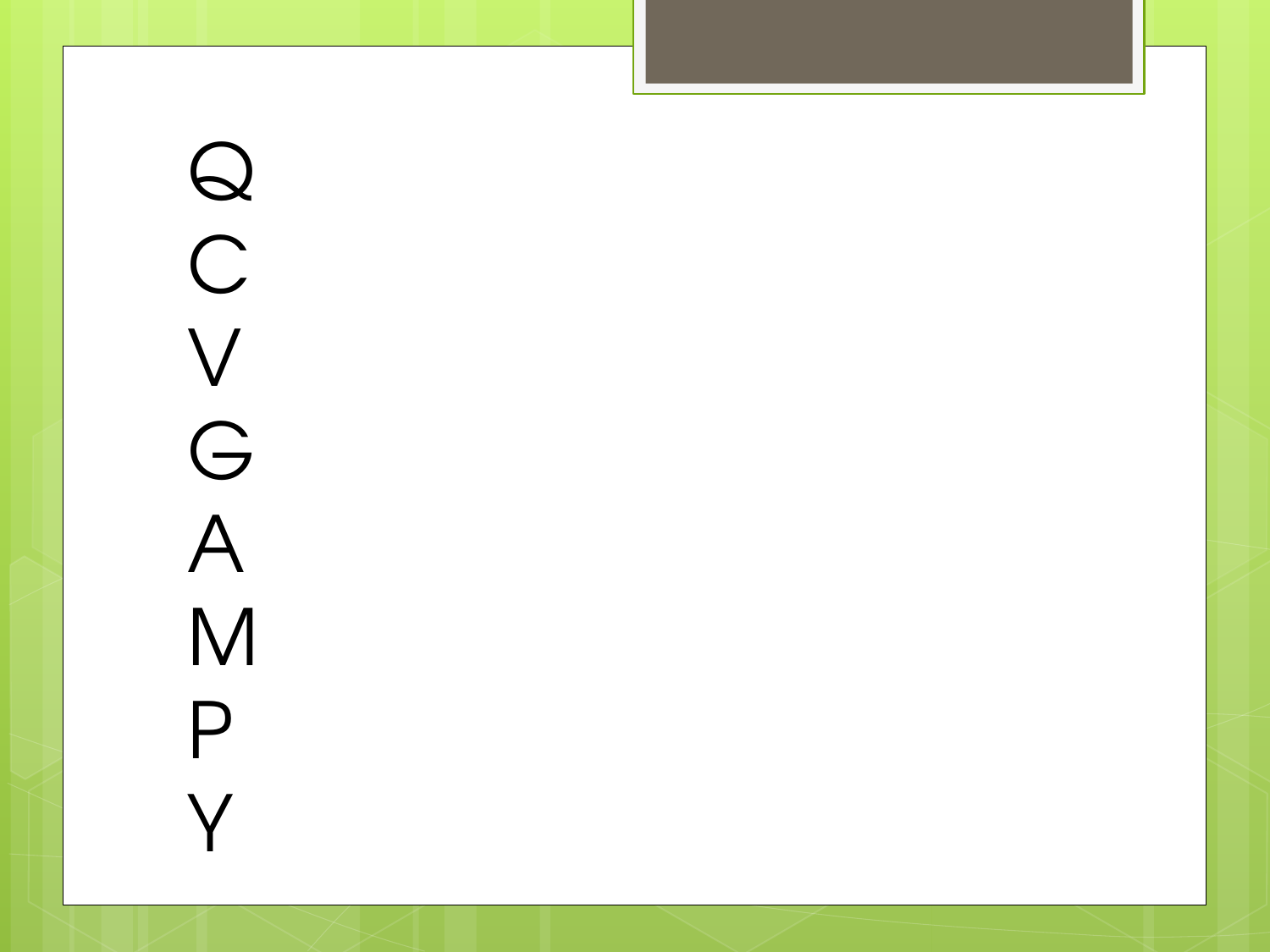

Q
C
V
G
A
M
P
Y